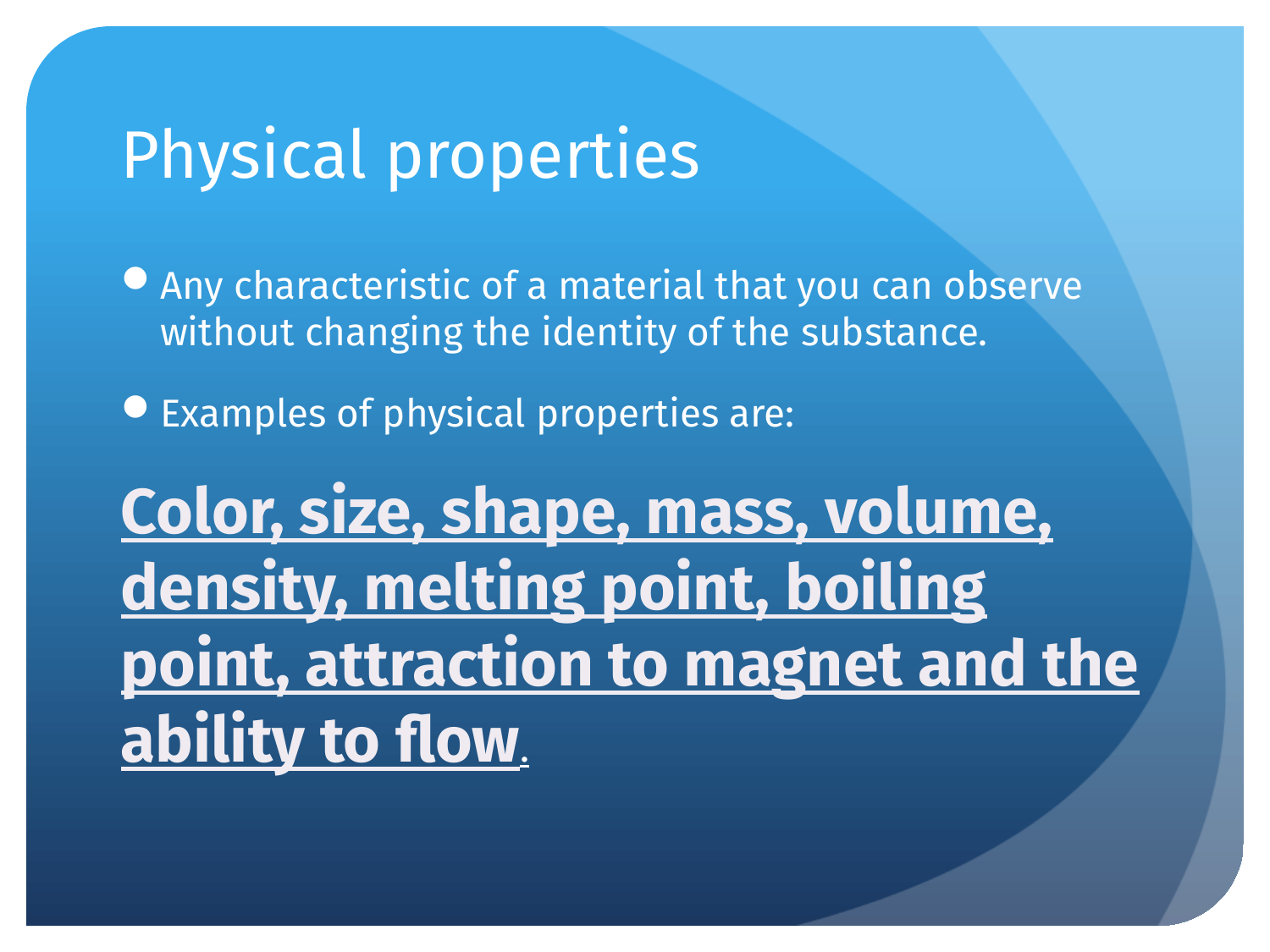

# Physical properties
Any characteristic of a material that you can observe without changing the identity of the substance.
Examples of physical properties are:
Color, size, shape, mass, volume, density, melting point, boiling point, attraction to magnet and the ability to flow.